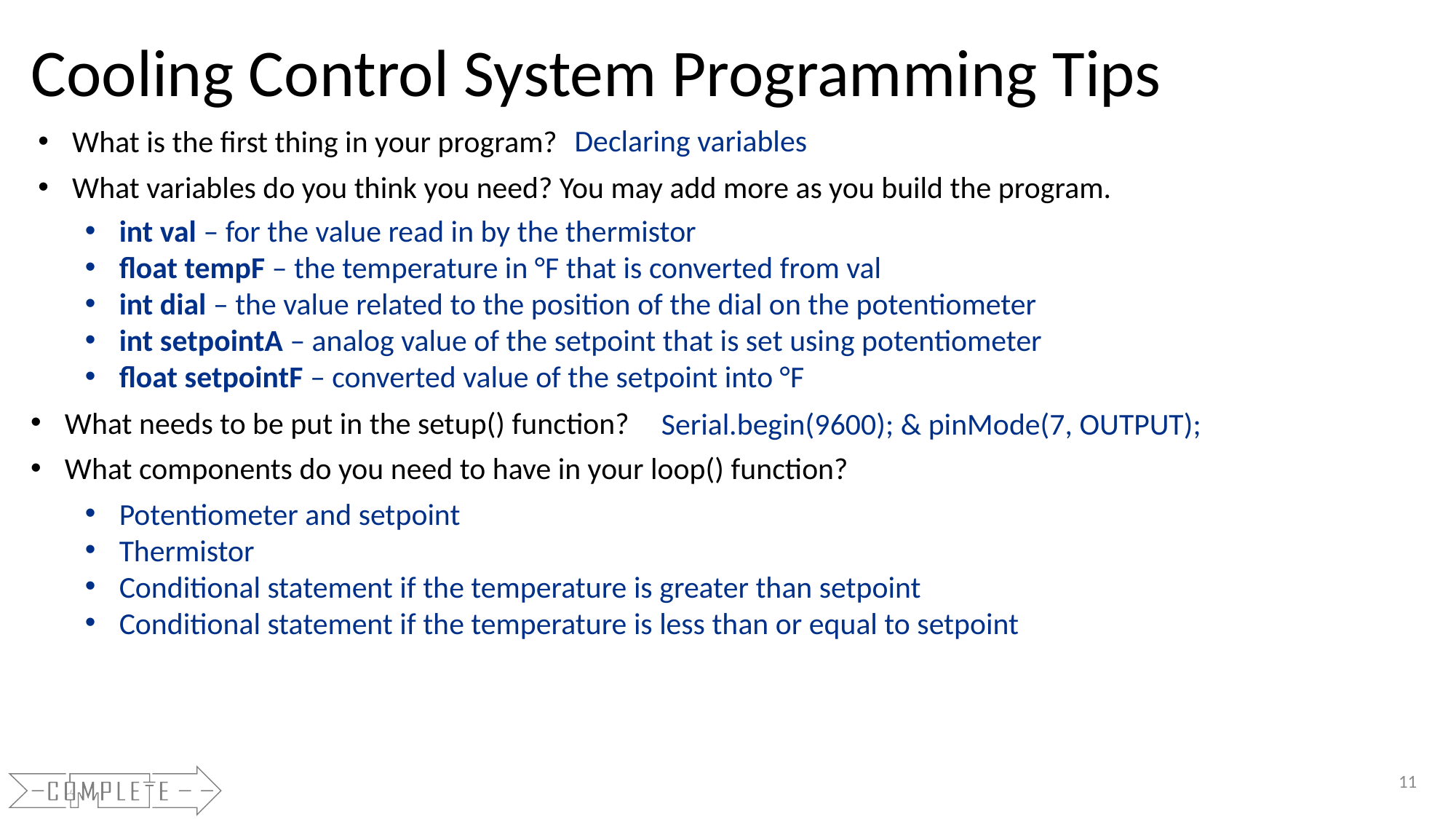

# Cooling Control System Programming Tips
Declaring variables
What is the first thing in your program?
What variables do you think you need? You may add more as you build the program.
int val – for the value read in by the thermistor
float tempF – the temperature in °F that is converted from val
int dial – the value related to the position of the dial on the potentiometer
int setpointA – analog value of the setpoint that is set using potentiometer
float setpointF – converted value of the setpoint into °F

What needs to be put in the setup() function?
What components do you need to have in your loop() function?
Serial.begin(9600); & pinMode(7, OUTPUT);
Potentiometer and setpoint
Thermistor
Conditional statement if the temperature is greater than setpoint
Conditional statement if the temperature is less than or equal to setpoint

11